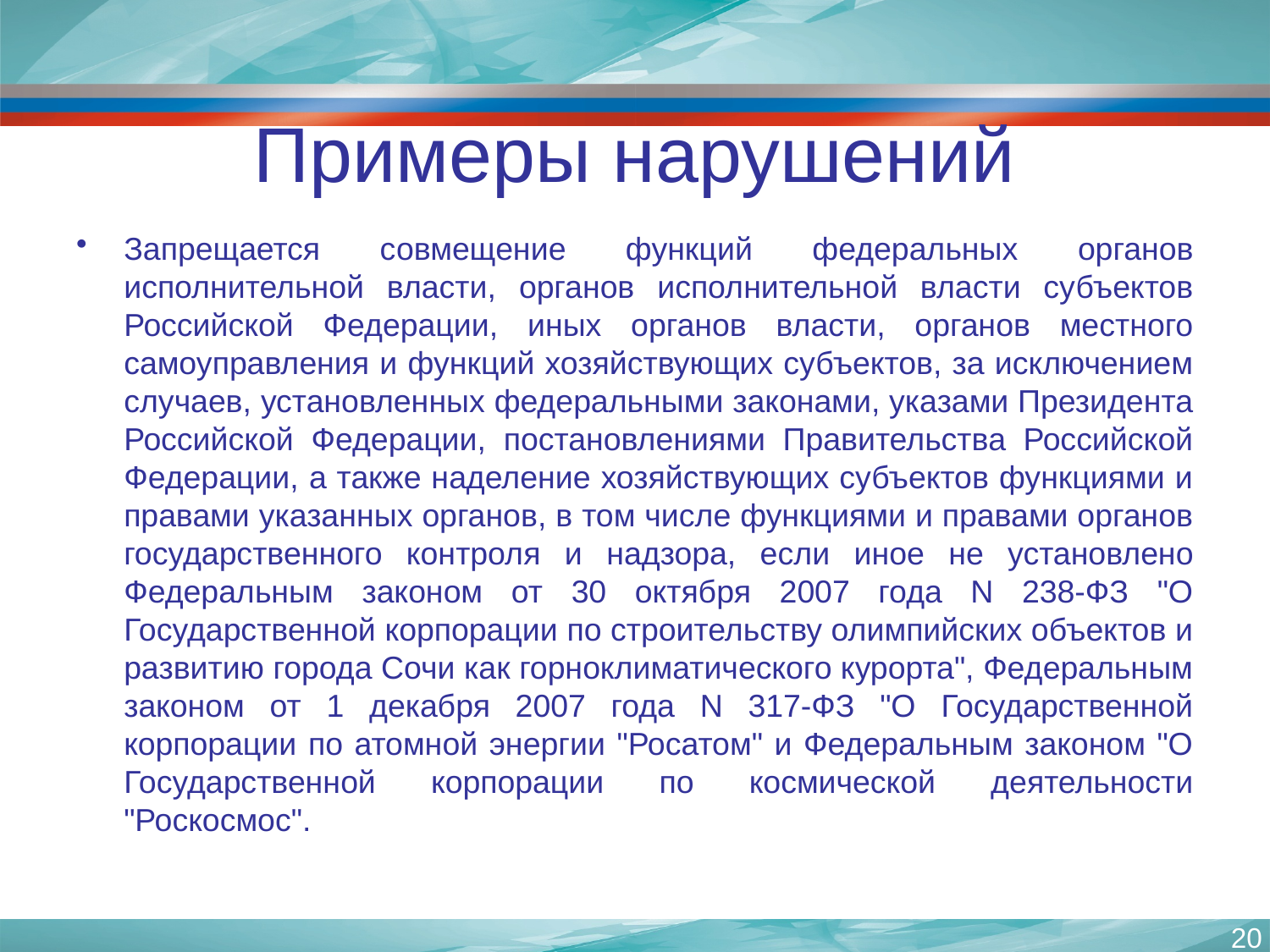

# Примеры нарушений
Запрещается совмещение функций федеральных органов исполнительной власти, органов исполнительной власти субъектов Российской Федерации, иных органов власти, органов местного самоуправления и функций хозяйствующих субъектов, за исключением случаев, установленных федеральными законами, указами Президента Российской Федерации, постановлениями Правительства Российской Федерации, а также наделение хозяйствующих субъектов функциями и правами указанных органов, в том числе функциями и правами органов государственного контроля и надзора, если иное не установлено Федеральным законом от 30 октября 2007 года N 238-ФЗ "О Государственной корпорации по строительству олимпийских объектов и развитию города Сочи как горноклиматического курорта", Федеральным законом от 1 декабря 2007 года N 317-ФЗ "О Государственной корпорации по атомной энергии "Росатом" и Федеральным законом "О Государственной корпорации по космической деятельности "Роскосмос".

20